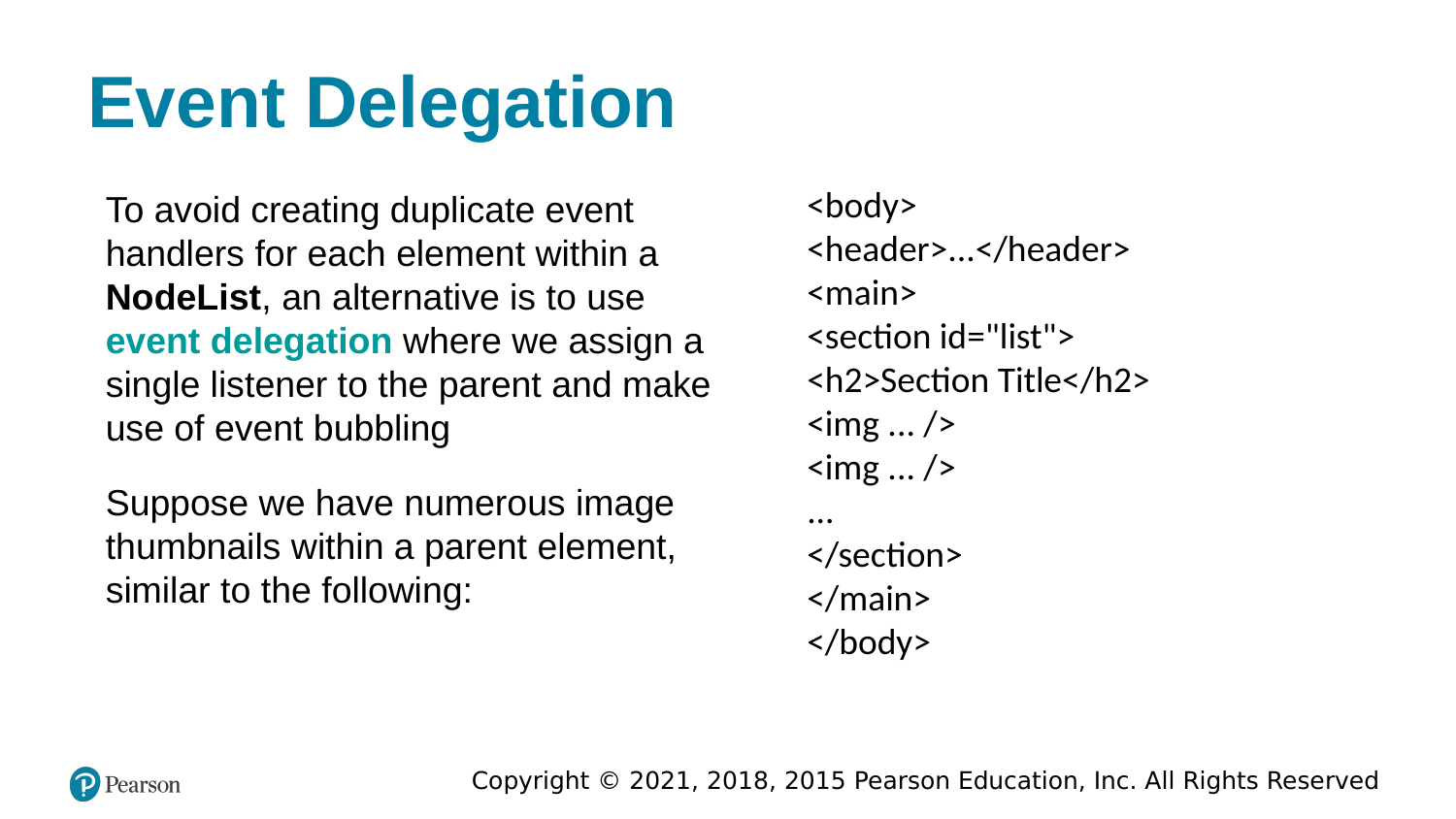

# Event Delegation
To avoid creating duplicate event handlers for each element within a NodeList, an alternative is to use event delegation where we assign a single listener to the parent and make use of event bubbling
Suppose we have numerous image thumbnails within a parent element, similar to the following:

<body>
<header>...</header>
<main>
<section id="list">
<h2>Section Title</h2>
<img ... />
<img ... />
...
</section>
</main>
</body>